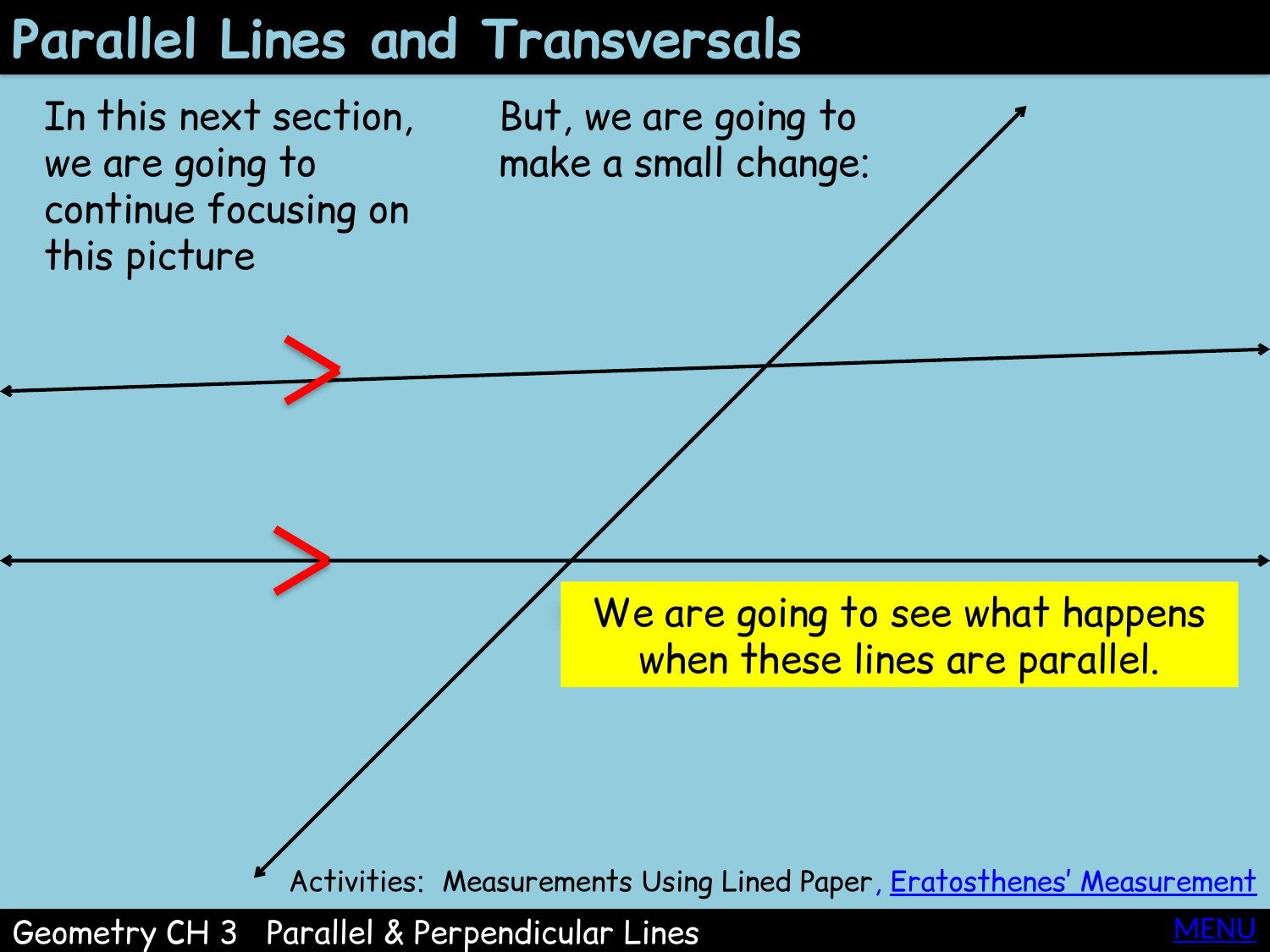

Parallel Lines and Transversals
In this next section, we are going to continue focusing on this picture
But, we are going to make a small change:

We are going to see what happens when these lines are parallel.
Activities:  Measurements Using Lined Paper, Eratosthenes’ Measurement
MENU
Geometry CH 3	Parallel & Perpendicular Lines